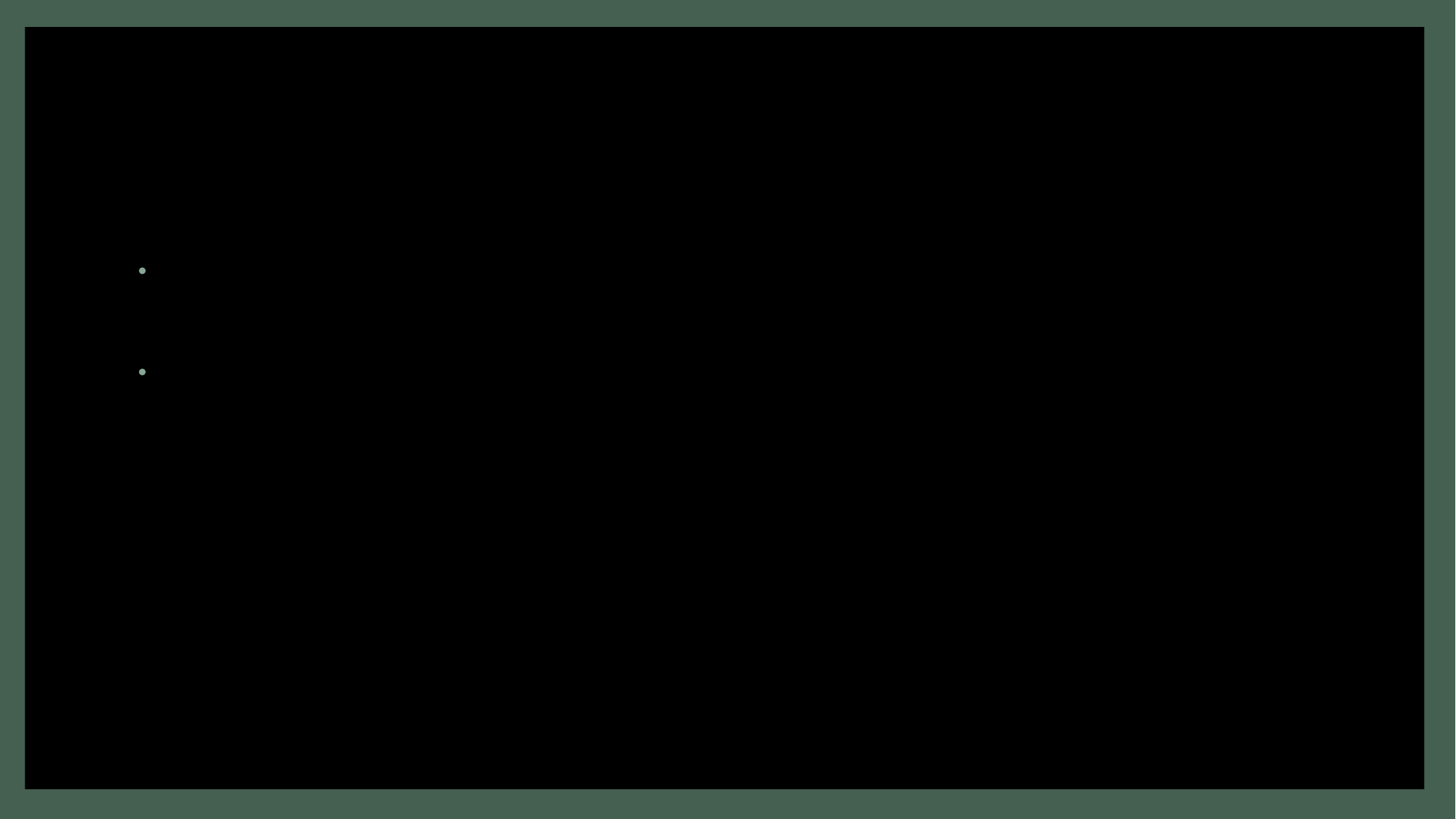

# Conclusão
Considero que este foi um trabalho interessante, escolhi este tema por ser eu próprio um pouco cético em relação aos OGM e o seu uso, no entanto mudei um pouco as minhas convicções à medida que fui descobrindo mais e pesquisando.
Espero te-los surpreendido pela positiva e convencido que afinal nem tudo é o que parece e podemos vir a beneficiar muito mais do que pensamos com esta nova área que se coloca cada vez mais em destaque no mundo moderno.